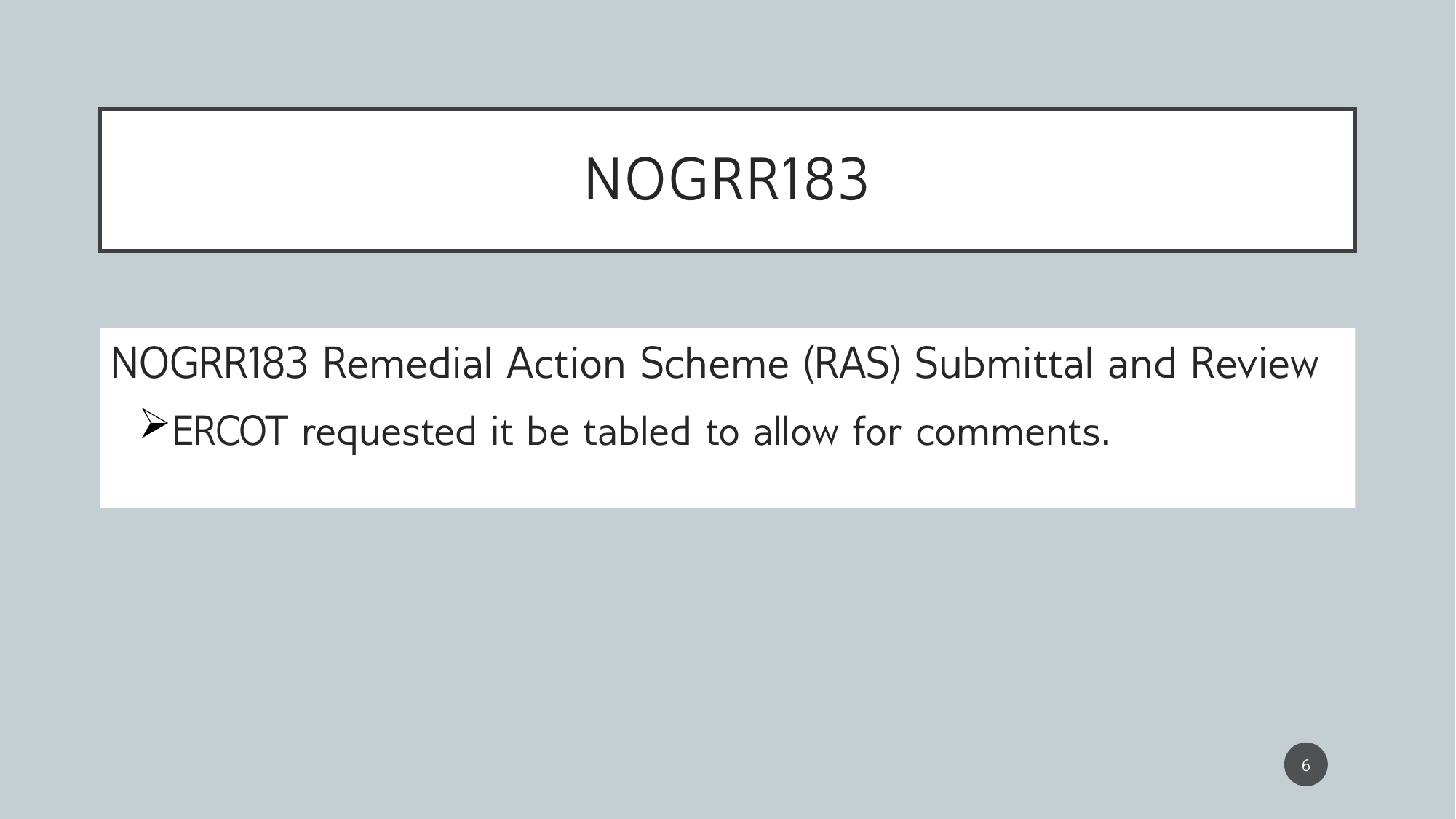

# NOGRR183
NOGRR183 Remedial Action Scheme (RAS) Submittal and Review
ERCOT requested it be tabled to allow for comments.

6